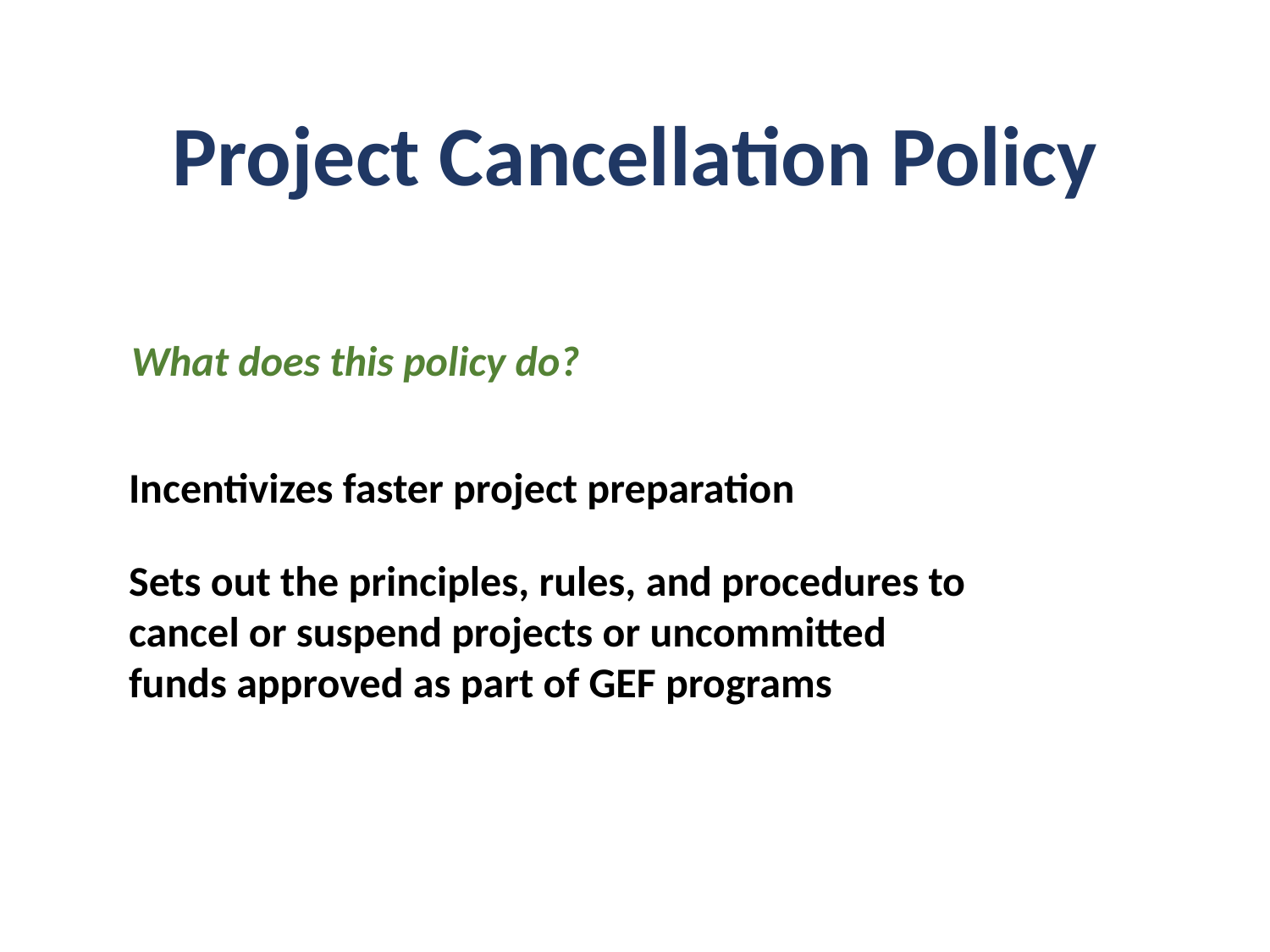

Project Cancellation Policy
What does this policy do?
Incentivizes faster project preparation
Sets out the principles, rules, and procedures to cancel or suspend projects or uncommitted funds approved as part of GEF programs